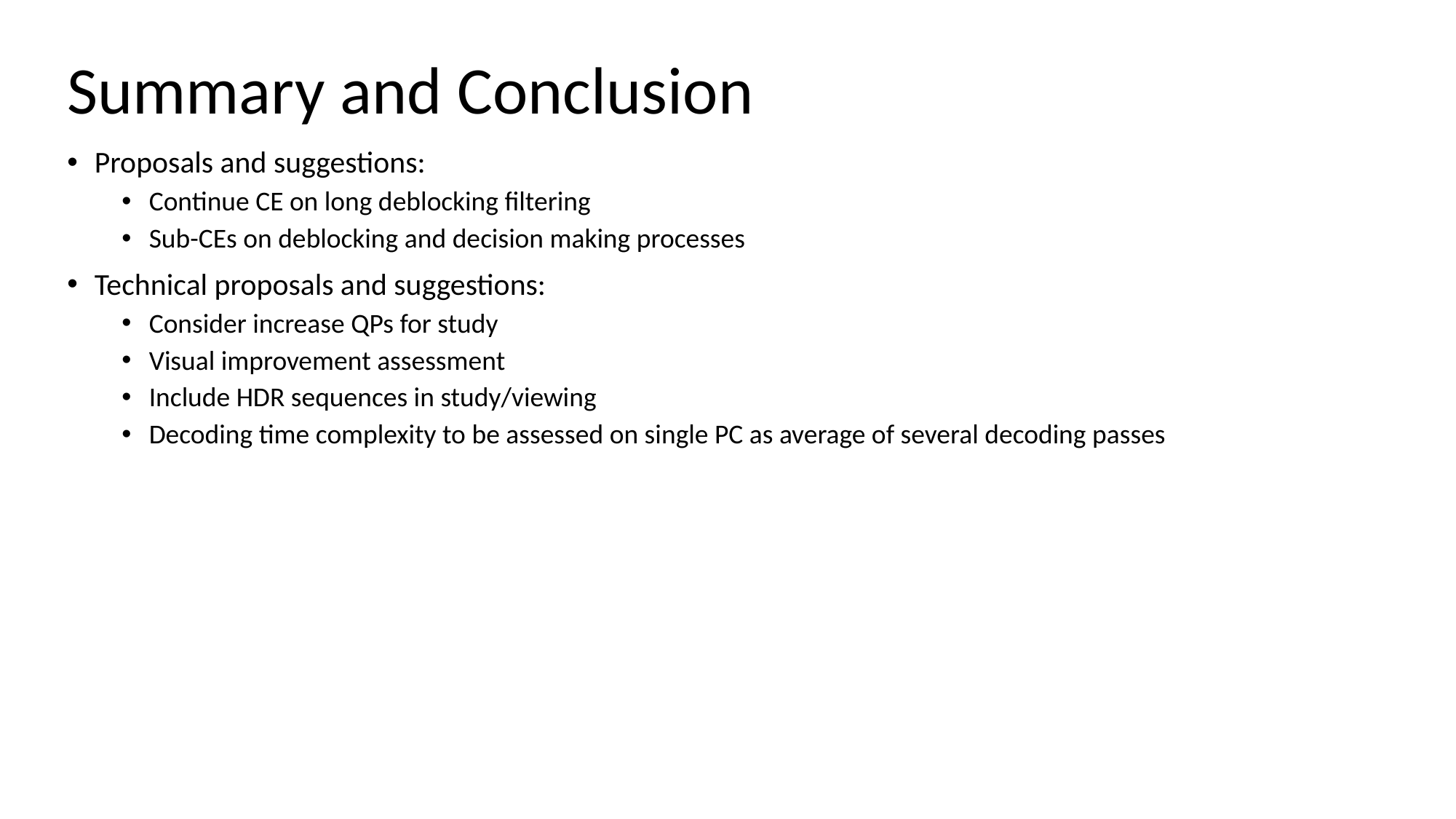

# Summary and Conclusion
Proposals and suggestions:
Continue CE on long deblocking filtering
Sub-CEs on deblocking and decision making processes
Technical proposals and suggestions:
Consider increase QPs for study
Visual improvement assessment
Include HDR sequences in study/viewing
Decoding time complexity to be assessed on single PC as average of several decoding passes